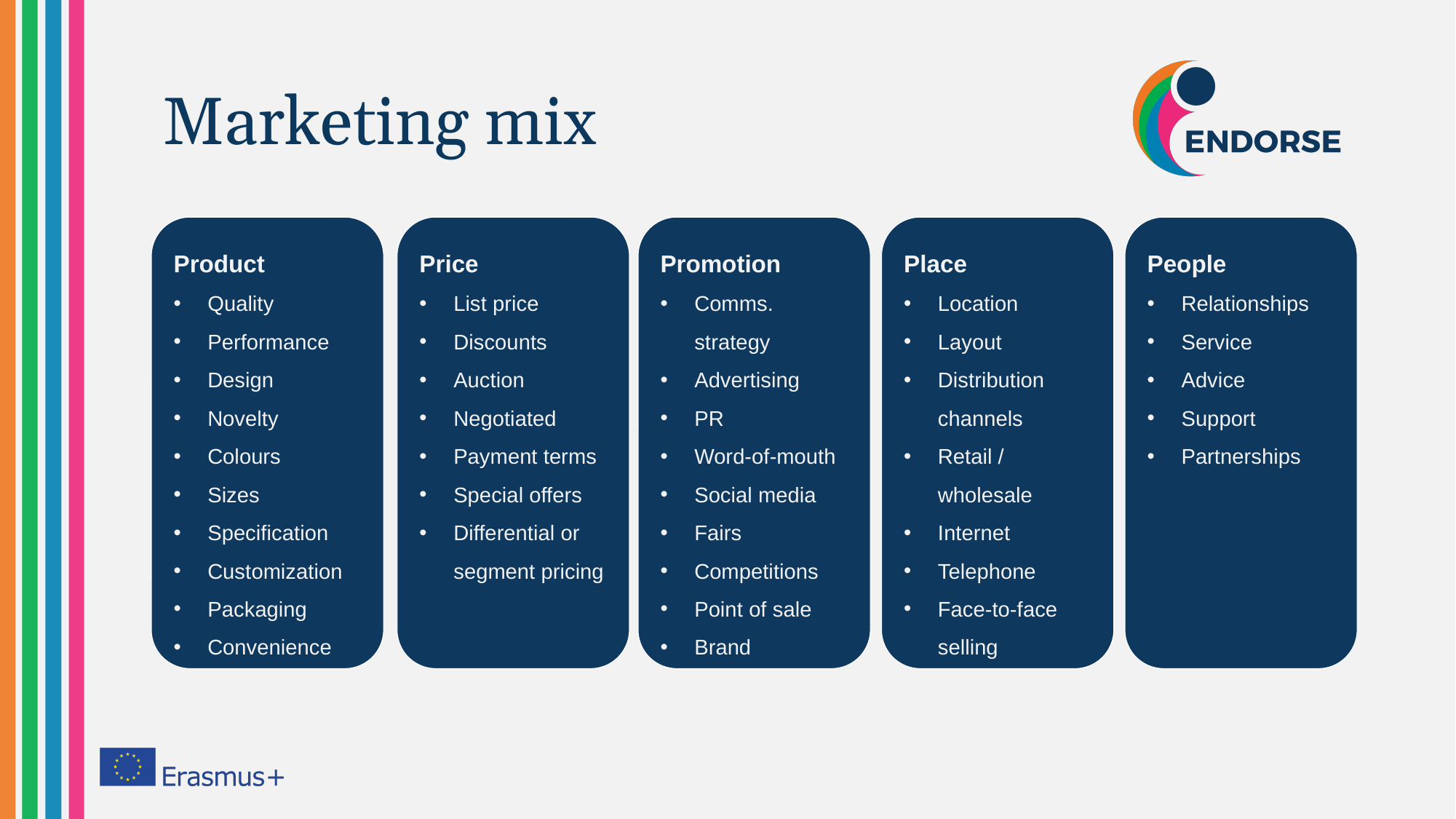

# Marketing mix
Product
Quality
Performance
Design
Novelty
Colours
Sizes
Specification
Customization
Packaging
Convenience

Price
List price
Discounts
Auction
Negotiated
Payment terms
Special offers
Differential or segment pricing

Promotion
Comms. strategy
Advertising
PR
Word-of-mouth
Social media
Fairs
Competitions
Point of sale
Brand

Place
Location
Layout
Distribution channels
Retail / wholesale
Internet
Telephone
Face-to-face selling

People
Relationships
Service
Advice
Support
Partnerships